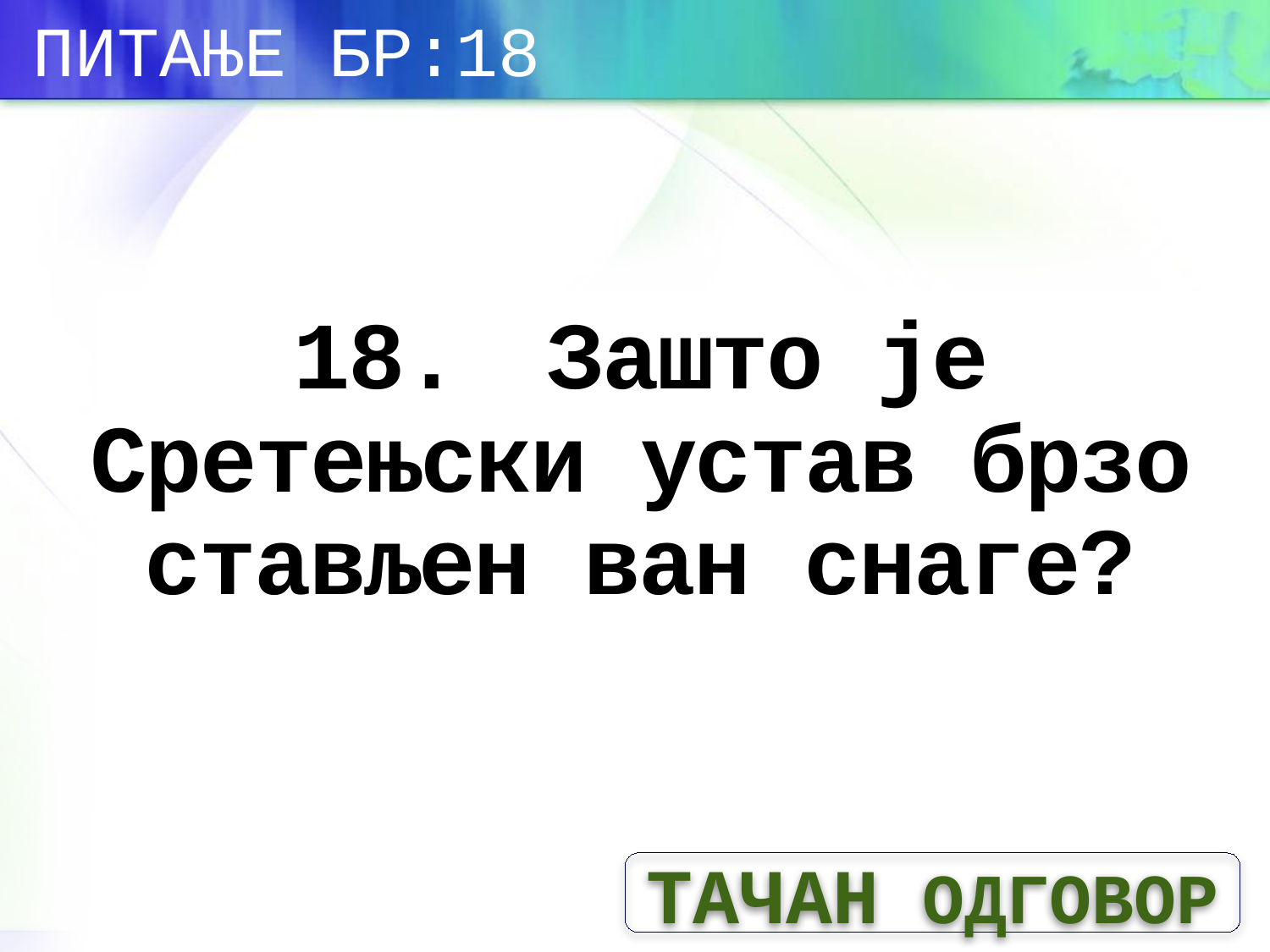

ПИТАЊЕ БР:18
# 18.	Зашто је Сретењски устав брзо стављен ван снаге?
ТАЧАН ОДГОВОР